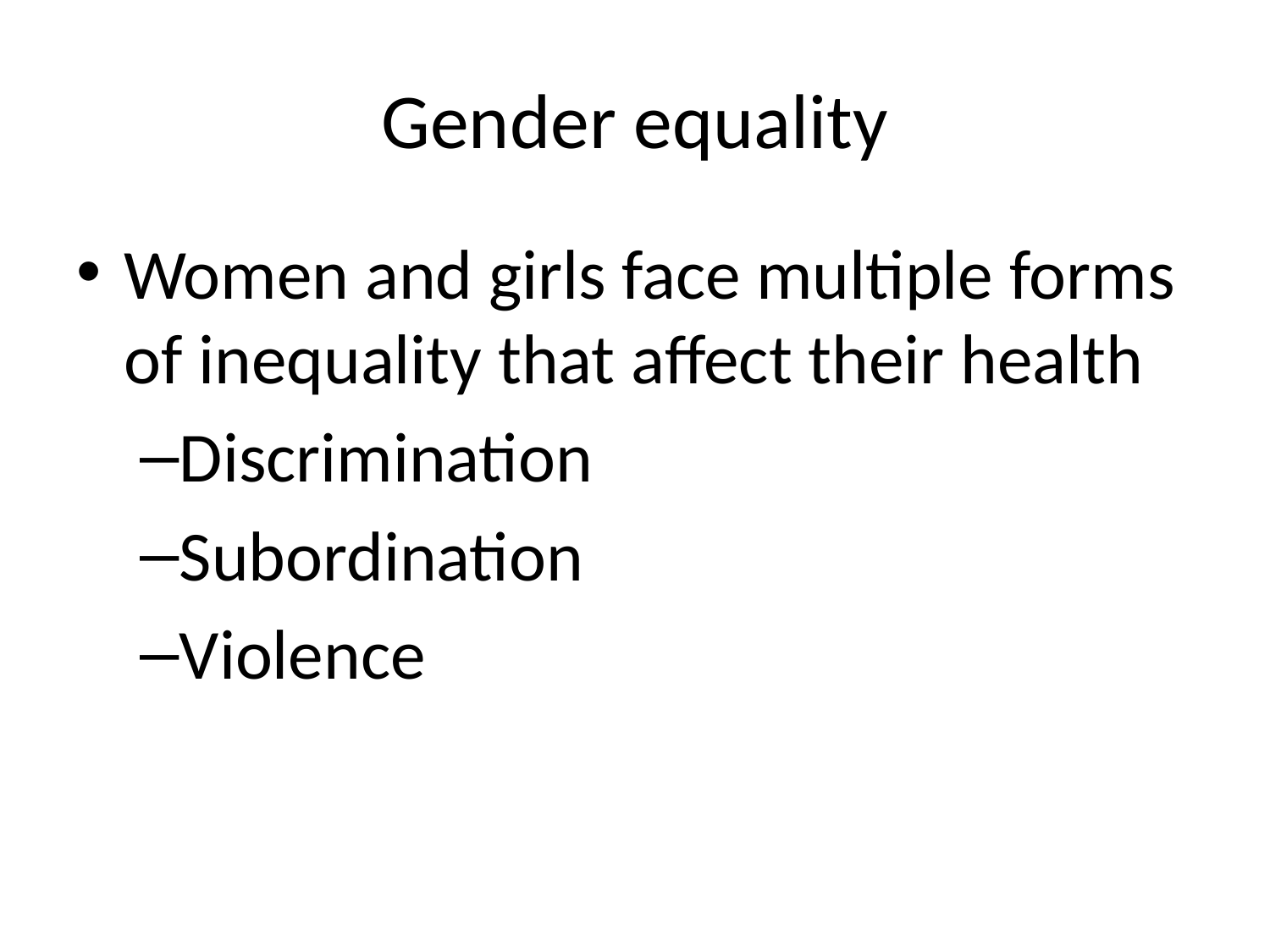

# Gender equality
Women and girls face multiple forms of inequality that affect their health
Discrimination
Subordination
Violence